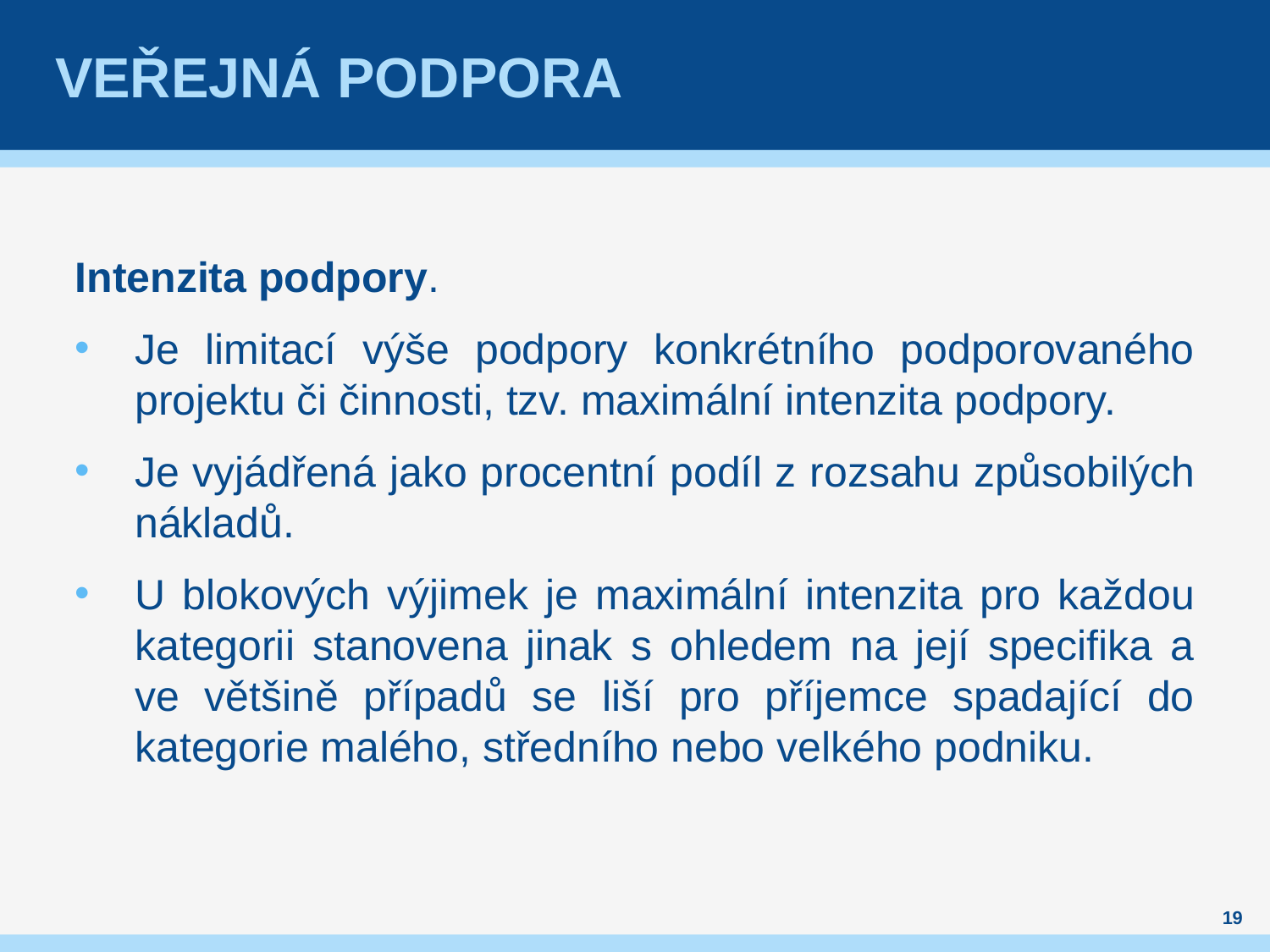

# Veřejná podpora
Intenzita podpory.
Je limitací výše podpory konkrétního podporovaného projektu či činnosti, tzv. maximální intenzita podpory.
Je vyjádřená jako procentní podíl z rozsahu způsobilých nákladů.
U blokových výjimek je maximální intenzita pro každou kategorii stanovena jinak s ohledem na její specifika a ve většině případů se liší pro příjemce spadající do kategorie malého, středního nebo velkého podniku.

19